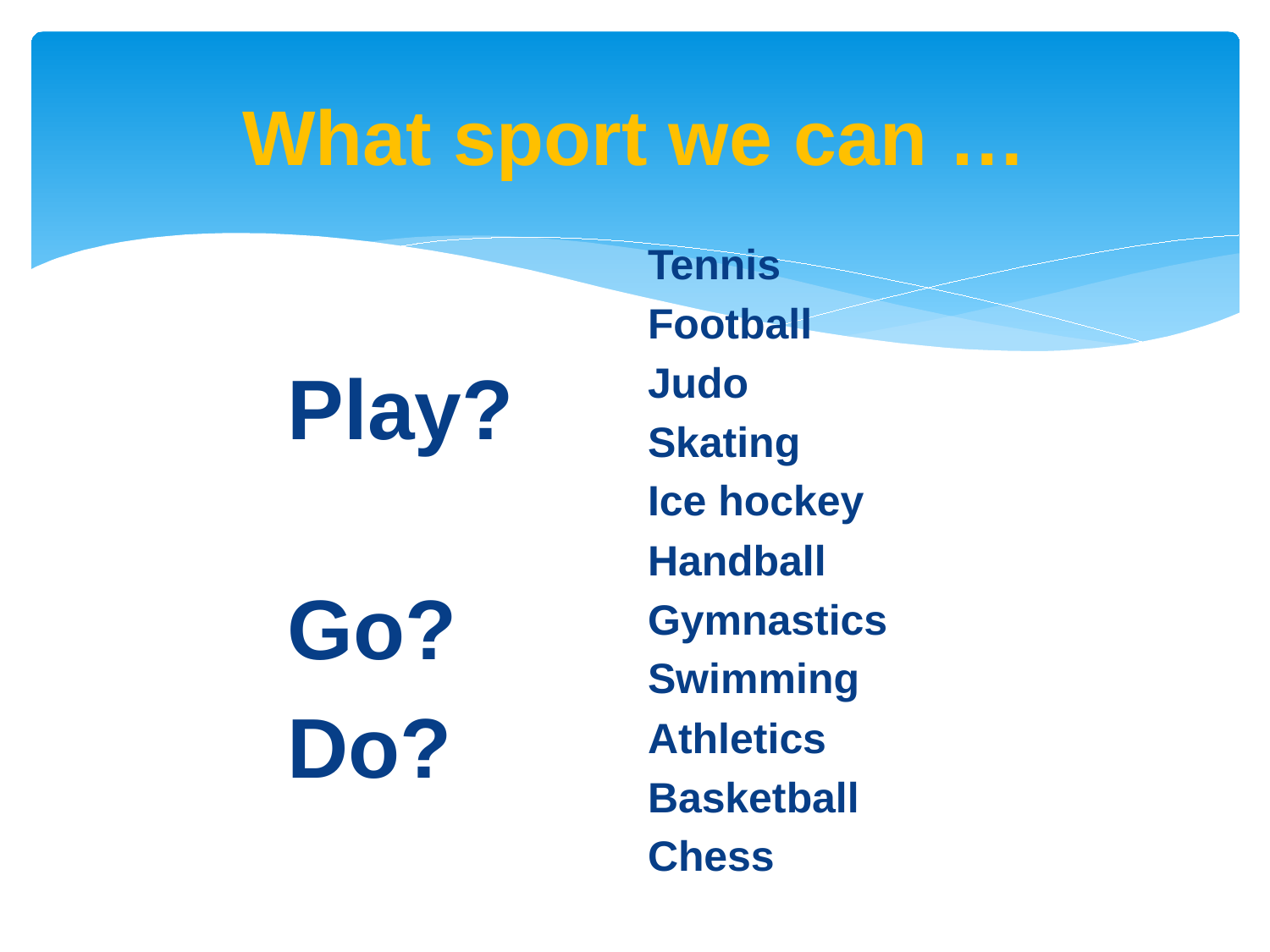

# What sport we can …
Tennis
Football
Judo
Skating
Ice hockey
Handball
Gymnastics
Swimming
Athletics
Basketball
Chess
Play?
Go?
Do?